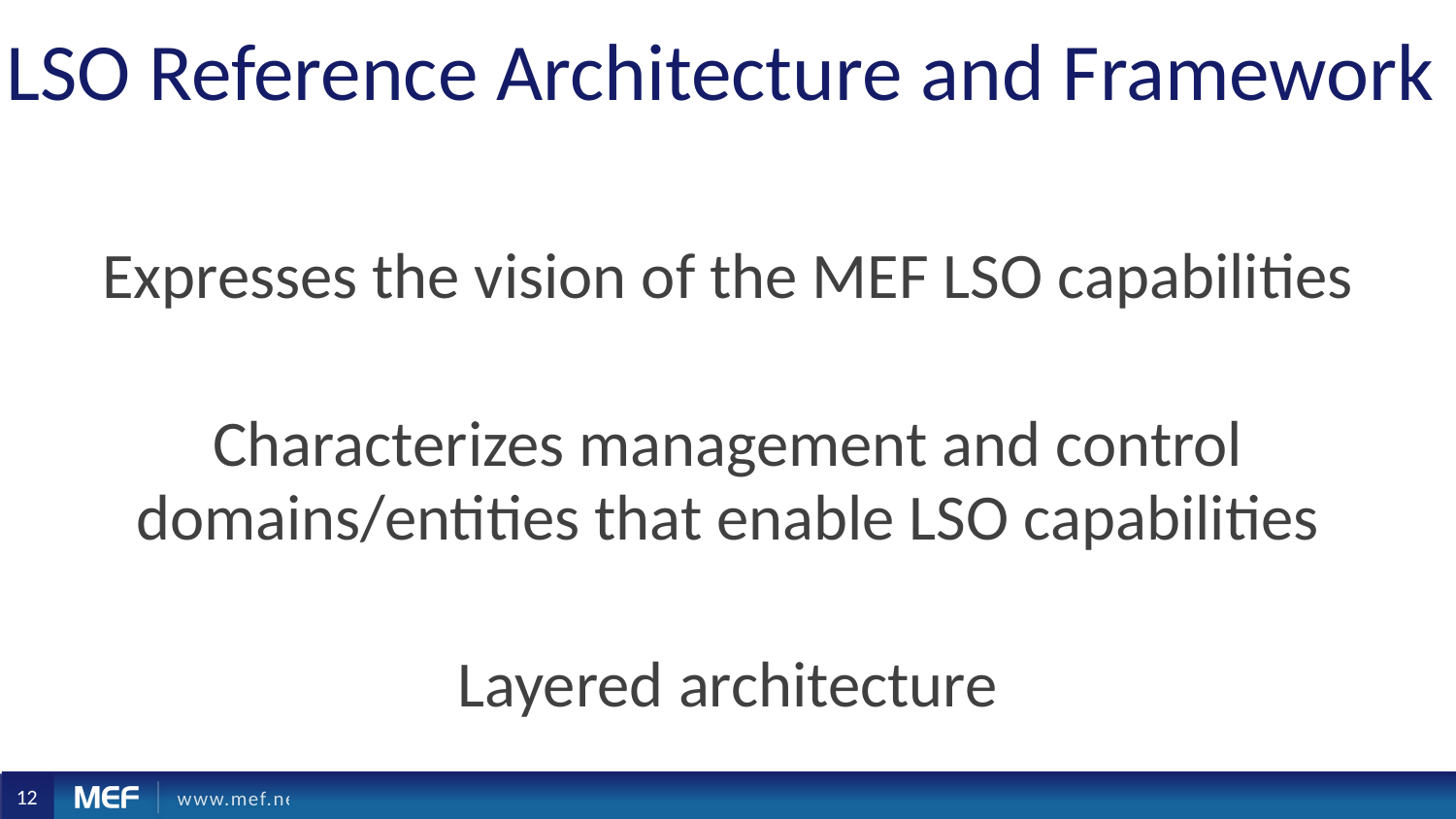

# LSO Reference Architecture and Framework

Expresses the vision of the MEF LSO capabilities

Characterizes management and control domains/entities that enable LSO capabilities

Layered architecture

12